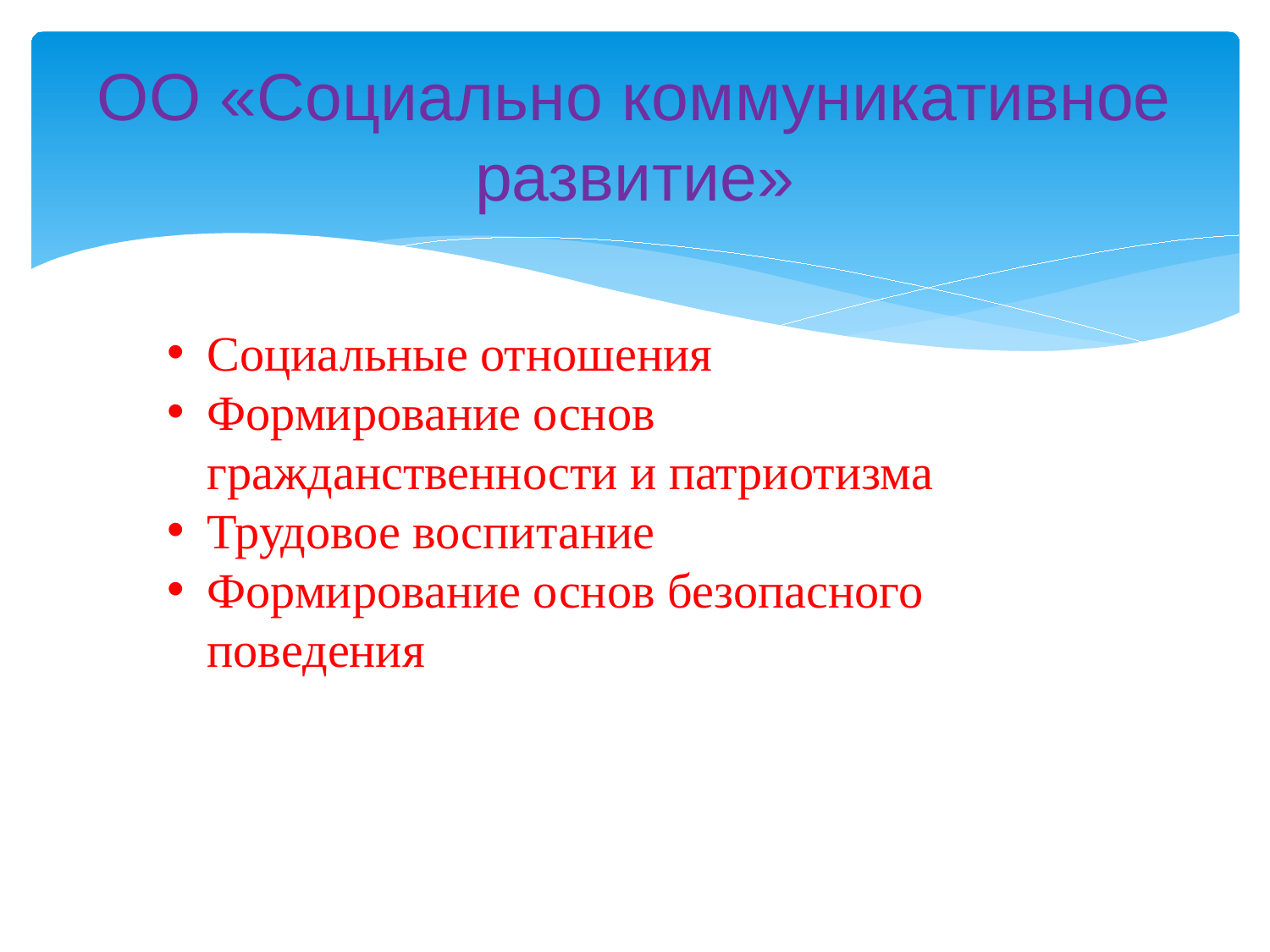

# ОО «Социально коммуникативное развитие»
Социальные отношения
Формирование основ гражданственности и патриотизма
Трудовое воспитание
Формирование основ безопасного поведения